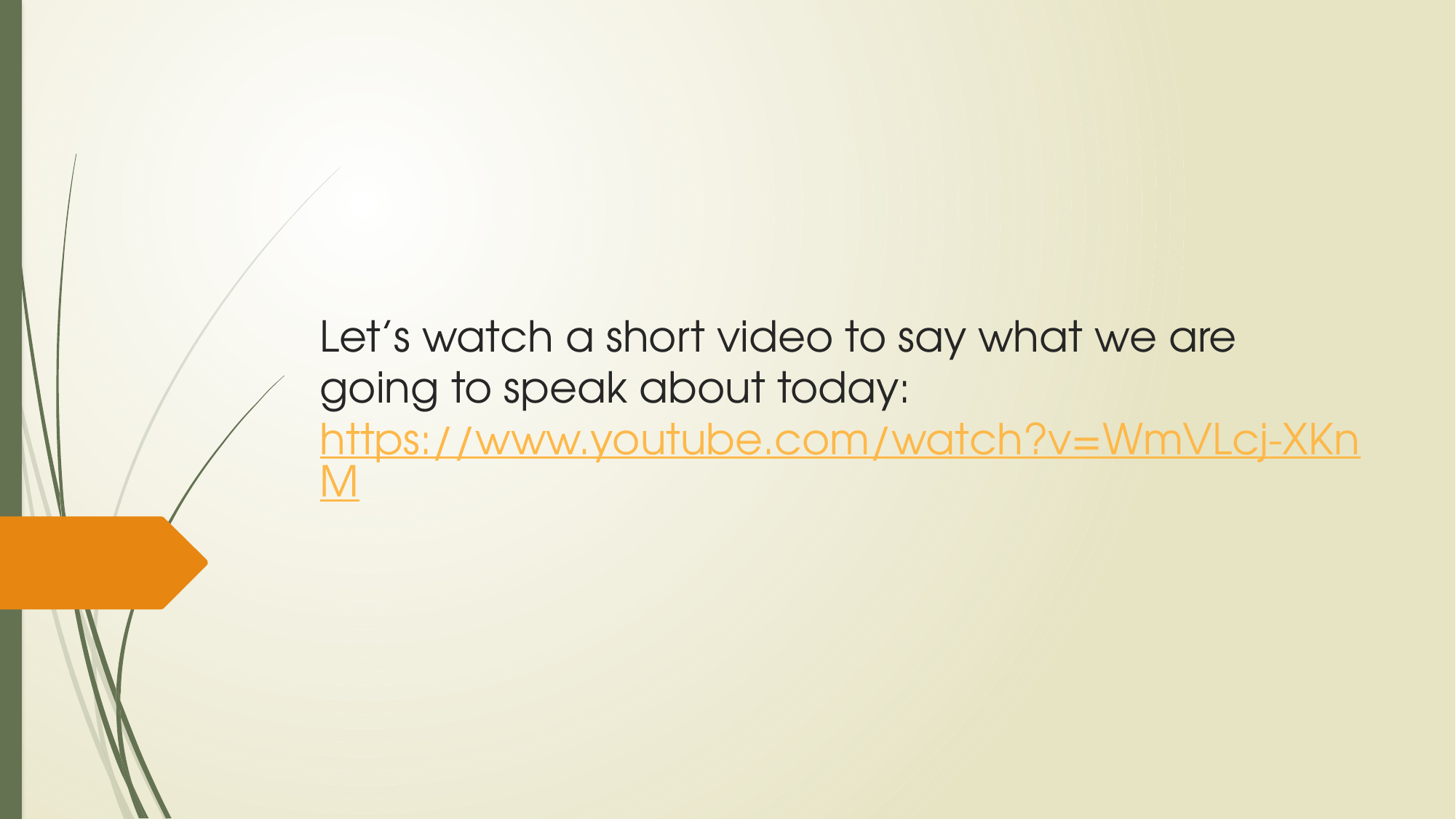

# Let’s watch a short video to say what we are going to speak about today: https://www.youtube.com/watch?v=WmVLcj-XKnM